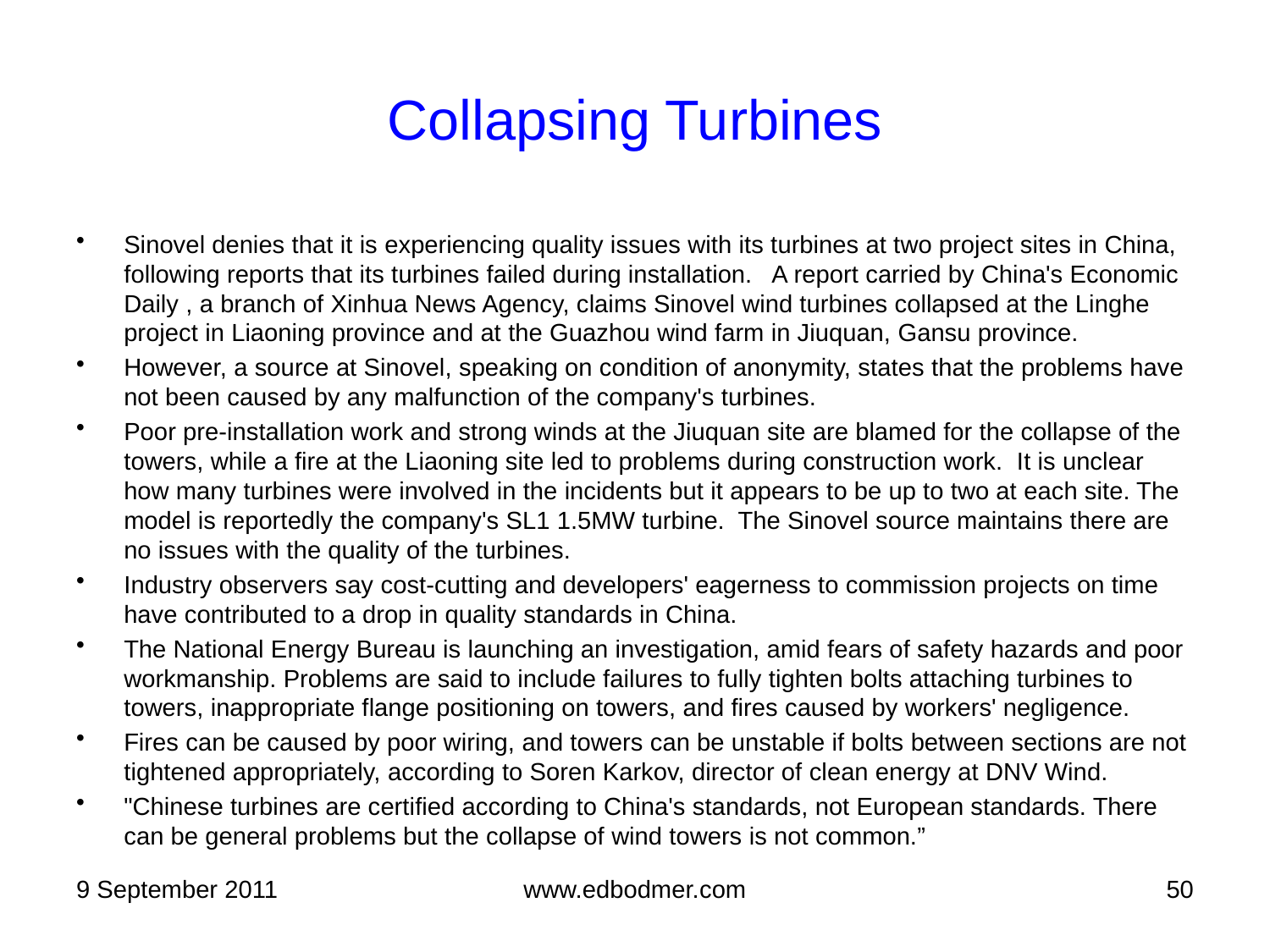

# Collapsing Turbines
Sinovel denies that it is experiencing quality issues with its turbines at two project sites in China, following reports that its turbines failed during installation.   A report carried by China's Economic Daily , a branch of Xinhua News Agency, claims Sinovel wind turbines collapsed at the Linghe project in Liaoning province and at the Guazhou wind farm in Jiuquan, Gansu province.
However, a source at Sinovel, speaking on condition of anonymity, states that the problems have not been caused by any malfunction of the company's turbines.
Poor pre-installation work and strong winds at the Jiuquan site are blamed for the collapse of the towers, while a fire at the Liaoning site led to problems during construction work.  It is unclear how many turbines were involved in the incidents but it appears to be up to two at each site. The model is reportedly the company's SL1 1.5MW turbine.  The Sinovel source maintains there are no issues with the quality of the turbines.
Industry observers say cost-cutting and developers' eagerness to commission projects on time have contributed to a drop in quality standards in China.
The National Energy Bureau is launching an investigation, amid fears of safety hazards and poor workmanship. Problems are said to include failures to fully tighten bolts attaching turbines to towers, inappropriate flange positioning on towers, and fires caused by workers' negligence.
Fires can be caused by poor wiring, and towers can be unstable if bolts between sections are not tightened appropriately, according to Soren Karkov, director of clean energy at DNV Wind.
"Chinese turbines are certified according to China's standards, not European standards. There can be general problems but the collapse of wind towers is not common.”

9 September 2011
www.edbodmer.com
50